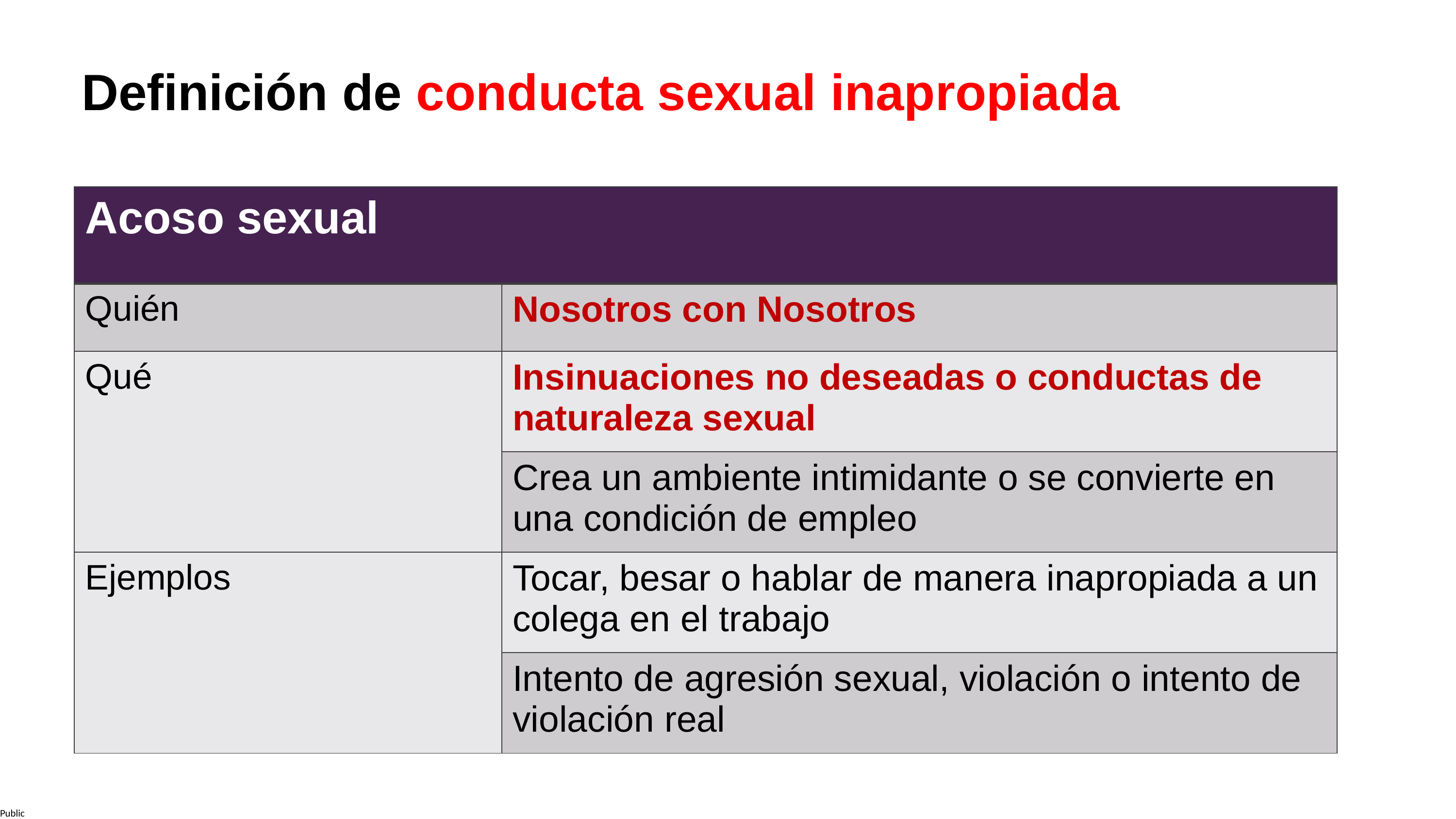

# Definición de conducta sexual inapropiada
| Acoso sexual |  |
| --- | --- |
| Quién | Nosotros con Nosotros |
| Qué | Insinuaciones no deseadas o conductas de naturaleza sexual |
|  | Crea un ambiente intimidante o se convierte en una condición de empleo |
| Ejemplos | Tocar, besar o hablar de manera inapropiada a un colega en el trabajo |
|  | Intento de agresión sexual, violación o intento de violación real |